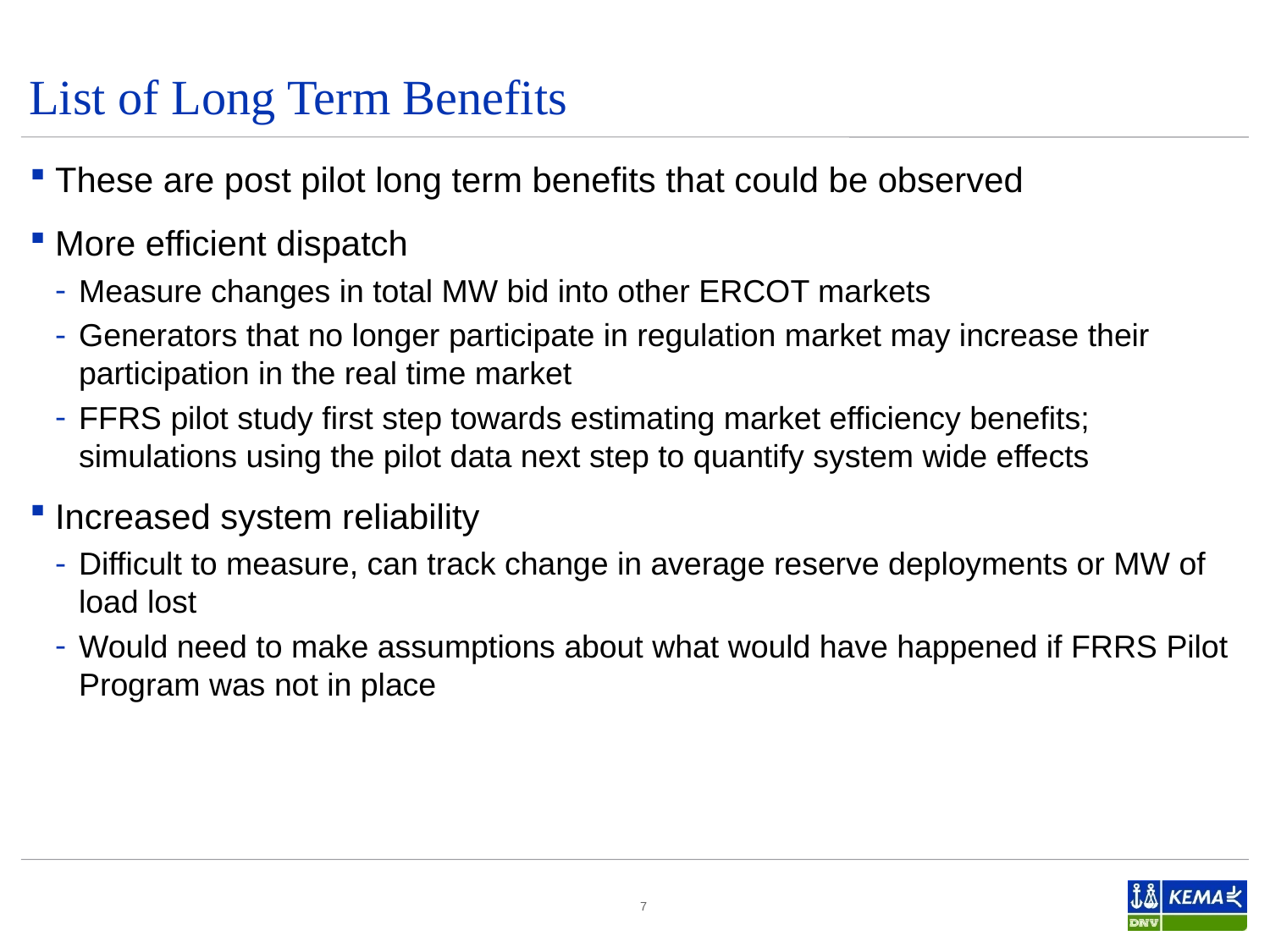

# List of Long Term Benefits
These are post pilot long term benefits that could be observed
More efficient dispatch
Measure changes in total MW bid into other ERCOT markets
Generators that no longer participate in regulation market may increase their participation in the real time market
FFRS pilot study first step towards estimating market efficiency benefits; simulations using the pilot data next step to quantify system wide effects
Increased system reliability
Difficult to measure, can track change in average reserve deployments or MW of load lost
Would need to make assumptions about what would have happened if FRRS Pilot Program was not in place
7